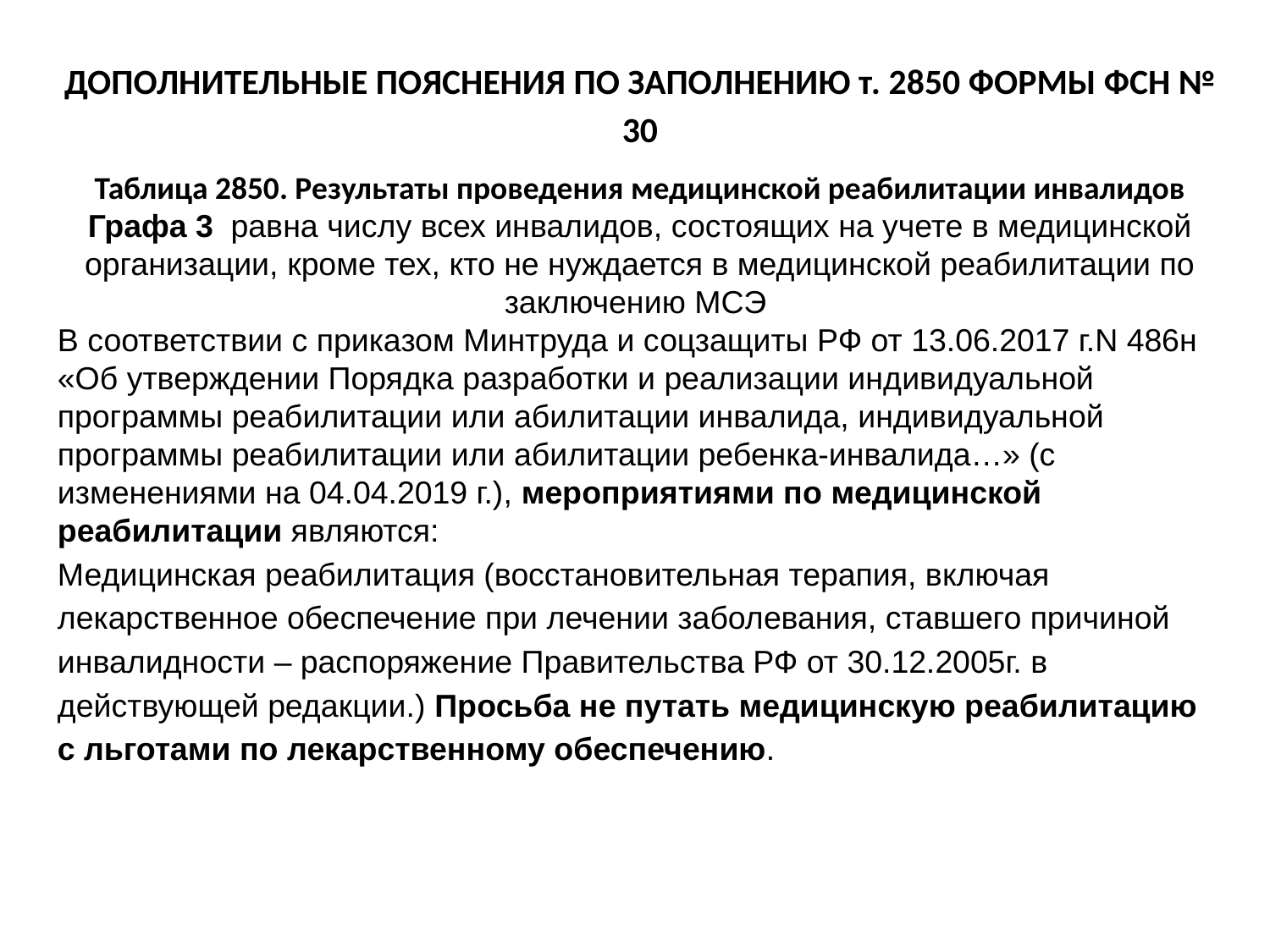

ДОПОЛНИТЕЛЬНЫЕ ПОЯСНЕНИЯ ПО ЗАПОЛНЕНИЮ т. 2850 ФОРМЫ ФСН № 30
Таблица 2850. Результаты проведения медицинской реабилитации инвалидов Графа 3  равна числу всех инвалидов, состоящих на учете в медицинской организации, кроме тех, кто не нуждается в медицинской реабилитации по заключению МСЭ
В соответствии с приказом Минтруда и соцзащиты РФ от 13.06.2017 г.N 486н «Об утверждении Порядка разработки и реализации индивидуальной программы реабилитации или абилитации инвалида, индивидуальной программы реабилитации или абилитации ребенка-инвалида…» (с изменениями на 04.04.2019 г.), мероприятиями по медицинской реабилитации являются:
Медицинская реабилитация (восстановительная терапия, включая лекарственное обеспечение при лечении заболевания, ставшего причиной инвалидности – распоряжение Правительства РФ от 30.12.2005г. в действующей редакции.) Просьба не путать медицинскую реабилитацию с льготами по лекарственному обеспечению.